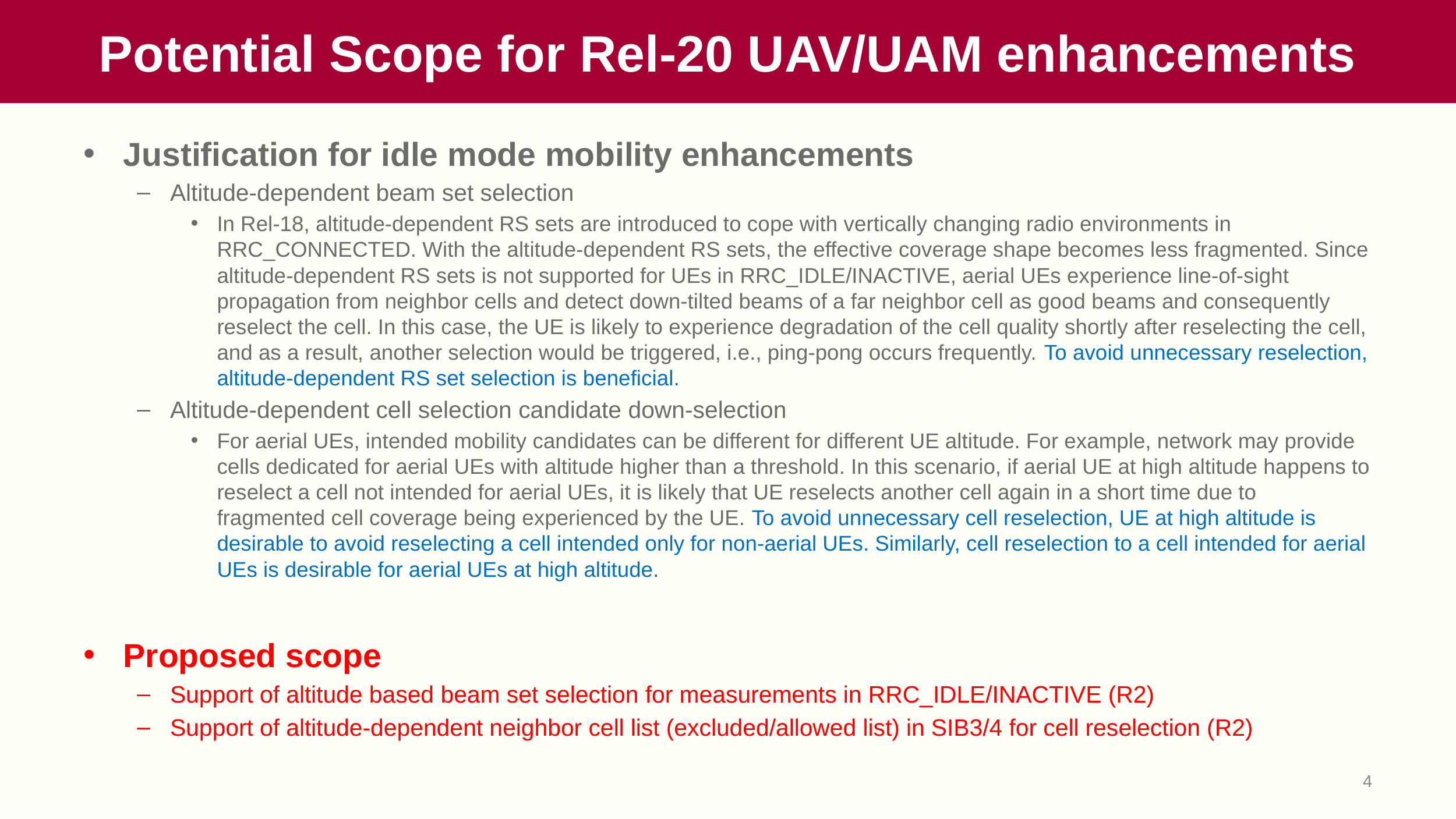

# Potential Scope for Rel-20 UAV/UAM enhancements
Justification for idle mode mobility enhancements
Altitude-dependent beam set selection
In Rel-18, altitude-dependent RS sets are introduced to cope with vertically changing radio environments in RRC_CONNECTED. With the altitude-dependent RS sets, the effective coverage shape becomes less fragmented. Since altitude-dependent RS sets is not supported for UEs in RRC_IDLE/INACTIVE, aerial UEs experience line-of-sight propagation from neighbor cells and detect down-tilted beams of a far neighbor cell as good beams and consequently reselect the cell. In this case, the UE is likely to experience degradation of the cell quality shortly after reselecting the cell, and as a result, another selection would be triggered, i.e., ping-pong occurs frequently. To avoid unnecessary reselection, altitude-dependent RS set selection is beneficial.
Altitude-dependent cell selection candidate down-selection
For aerial UEs, intended mobility candidates can be different for different UE altitude. For example, network may provide cells dedicated for aerial UEs with altitude higher than a threshold. In this scenario, if aerial UE at high altitude happens to reselect a cell not intended for aerial UEs, it is likely that UE reselects another cell again in a short time due to fragmented cell coverage being experienced by the UE. To avoid unnecessary cell reselection, UE at high altitude is desirable to avoid reselecting a cell intended only for non-aerial UEs. Similarly, cell reselection to a cell intended for aerial UEs is desirable for aerial UEs at high altitude.

Proposed scope
Support of altitude based beam set selection for measurements in RRC_IDLE/INACTIVE (R2)
Support of altitude-dependent neighbor cell list (excluded/allowed list) in SIB3/4 for cell reselection (R2)
4